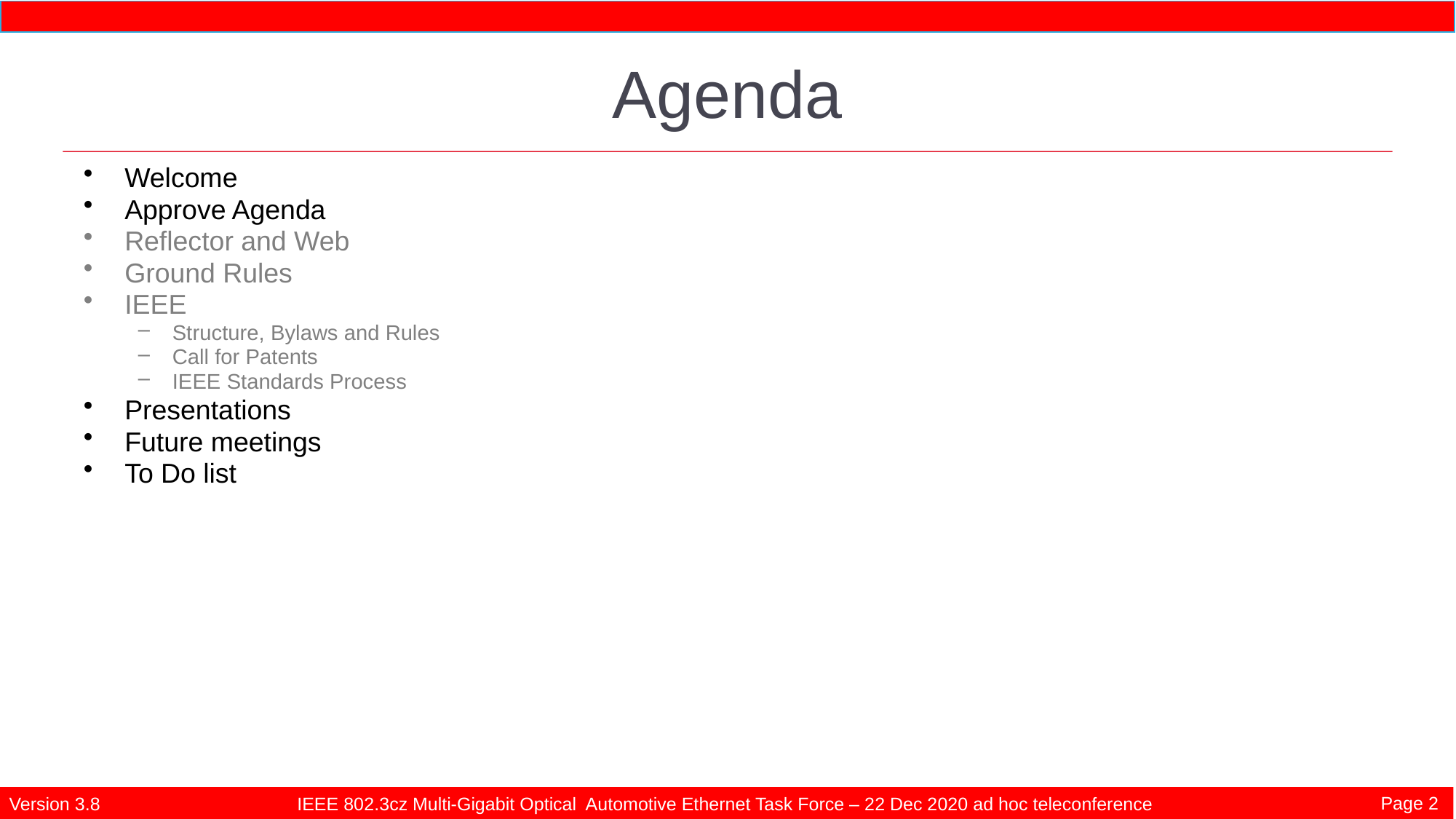

# Agenda
Welcome
Approve Agenda
Reflector and Web
Ground Rules
IEEE
Structure, Bylaws and Rules
Call for Patents
IEEE Standards Process
Presentations
Future meetings
To Do list